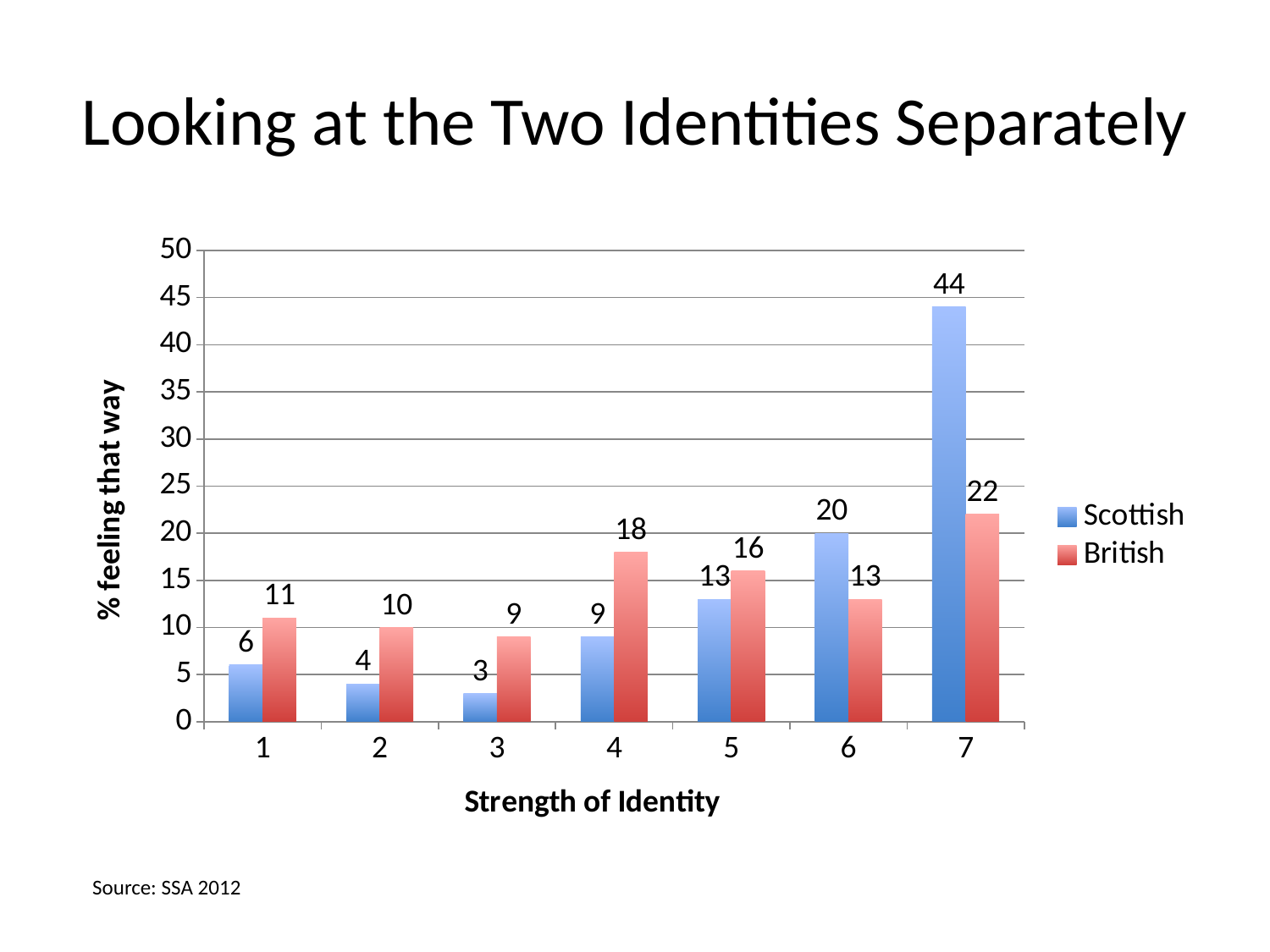

# Looking at the Two Identities Separately

### Chart

| Category | Scottish | British |
|---|---|---|
| 1 | 6.0 | 11.0 |
| 2 | 4.0 | 10.0 |
| 3 | 3.0 | 9.0 |
| 4 | 9.0 | 18.0 |
| 5 | 13.0 | 16.0 |
| 6 | 20.0 | 13.0 |
| 7 | 44.0 | 22.0 |
Source: SSA 2012